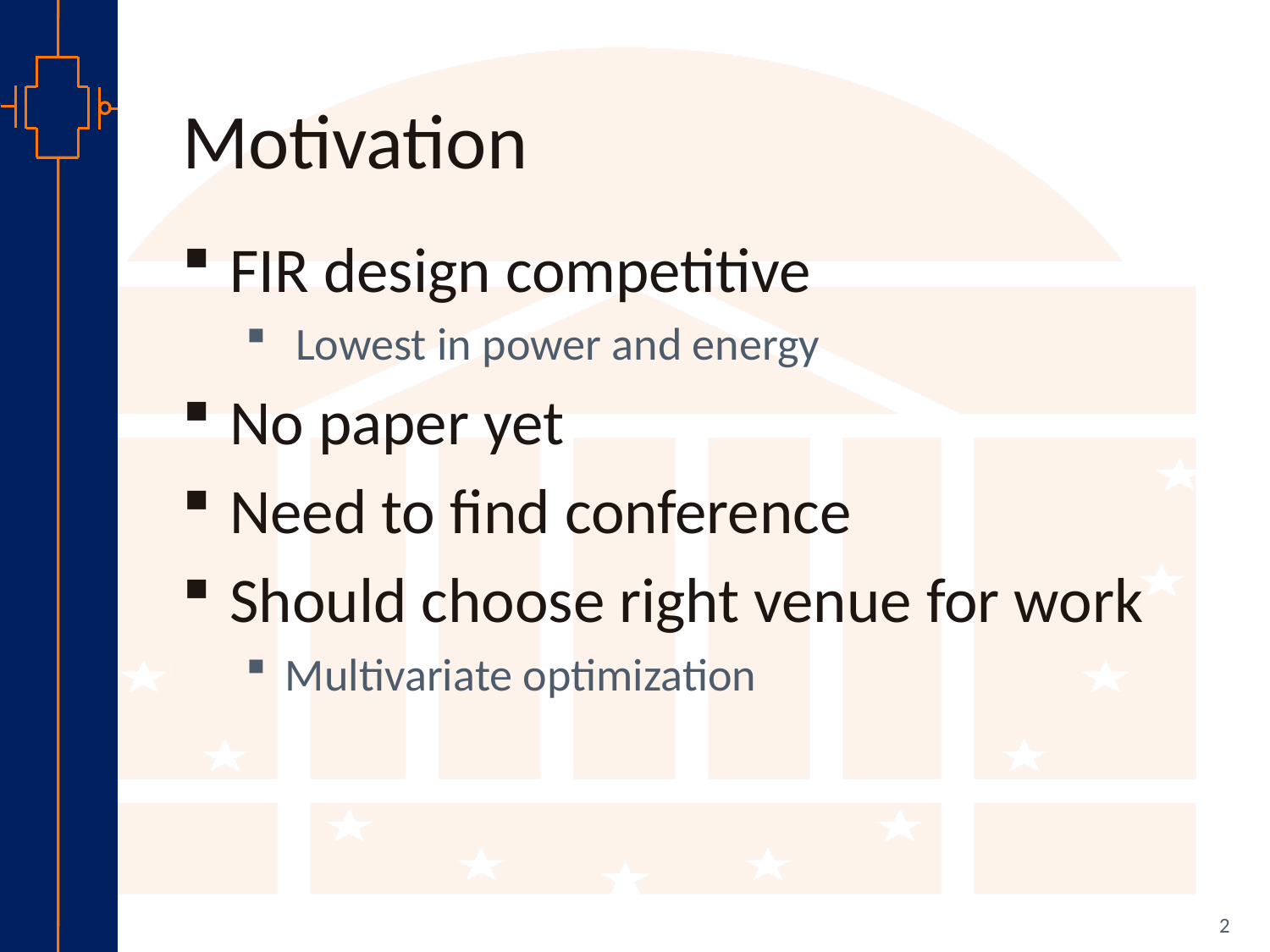

# Motivation
FIR design competitive
 Lowest in power and energy
No paper yet
Need to find conference
Should choose right venue for work
Multivariate optimization
2